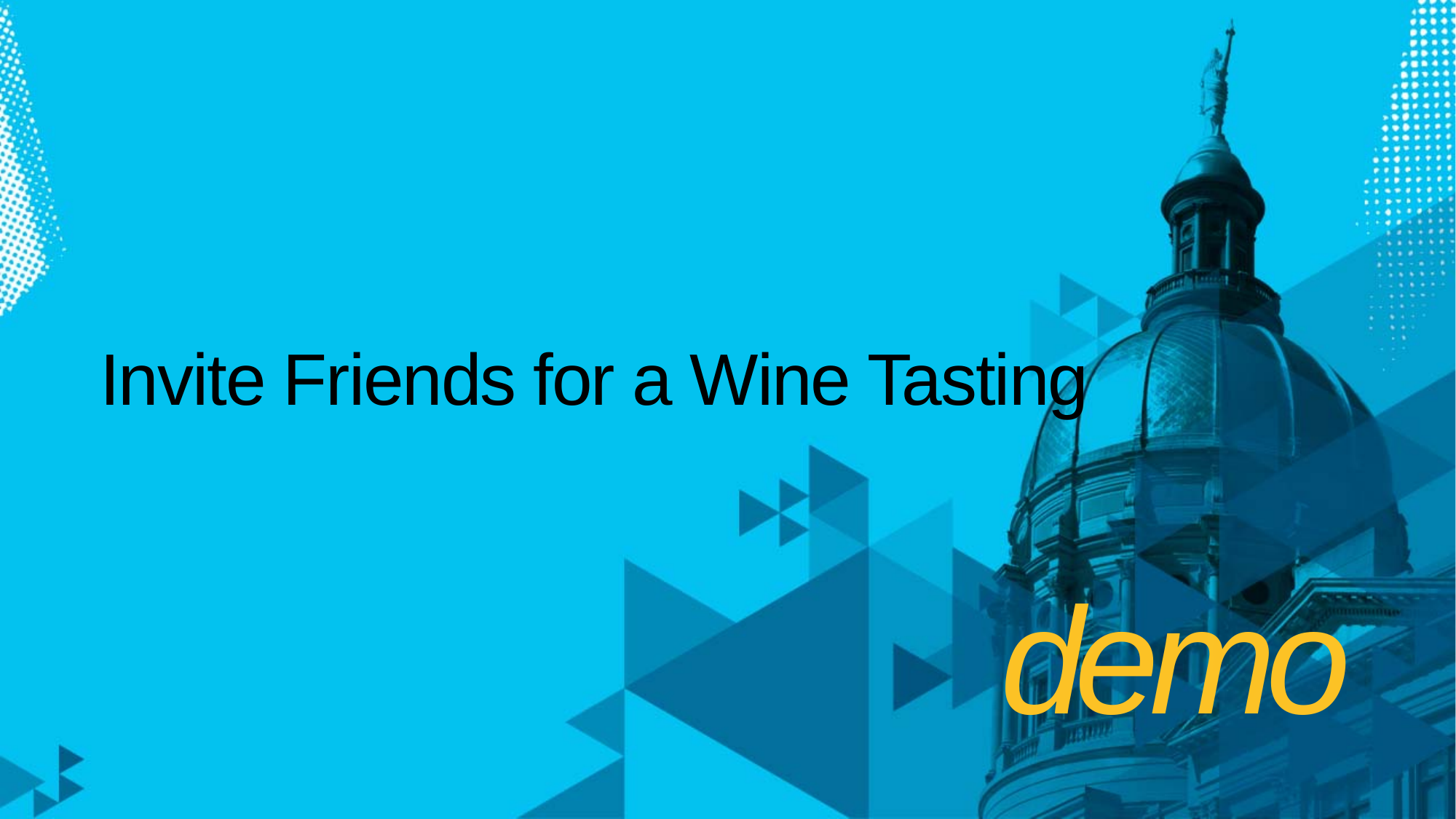

# Invite Friends for a Wine Tasting

demo